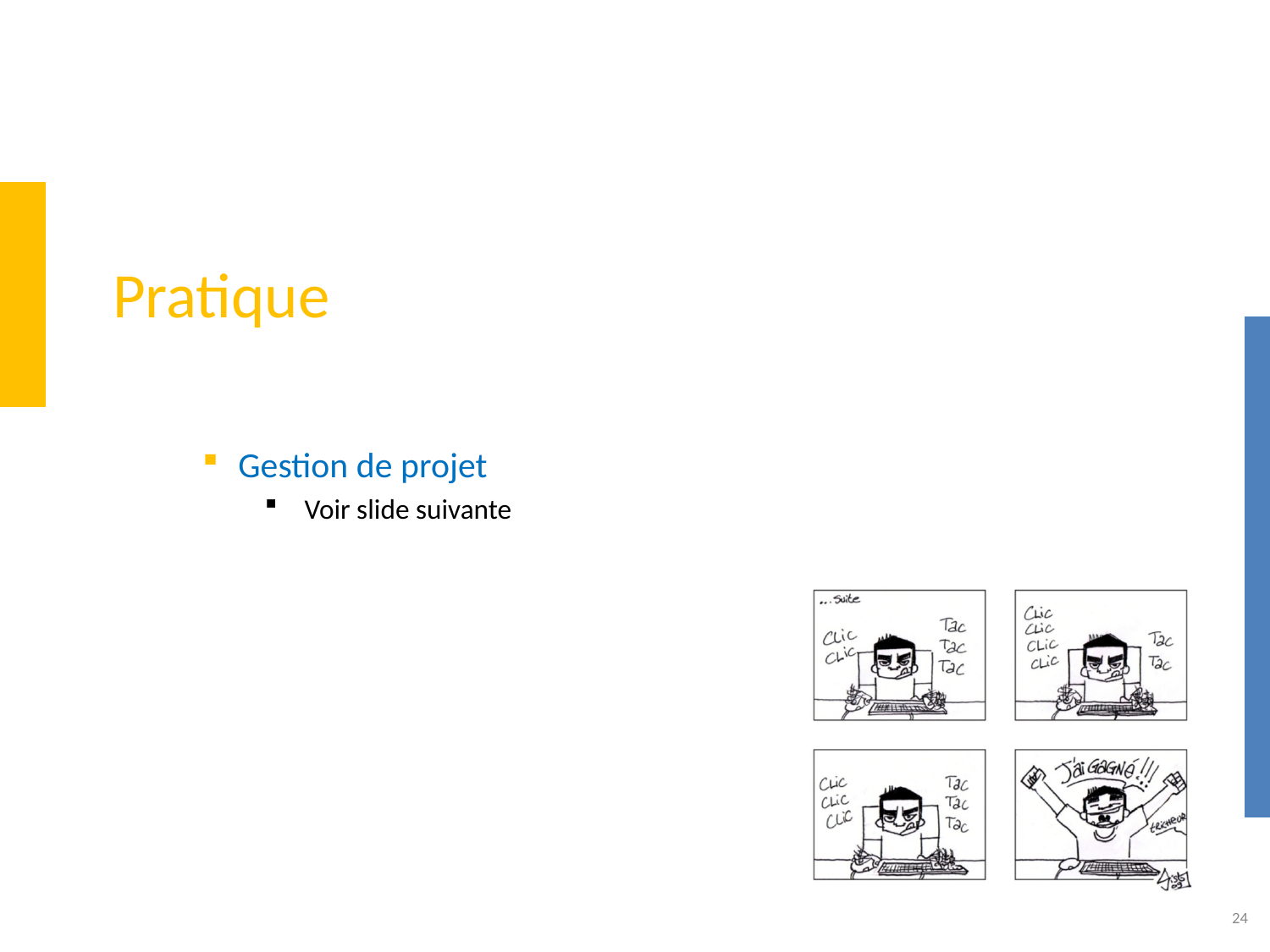

# Pratique
Gestion de projet
Voir slide suivante

24